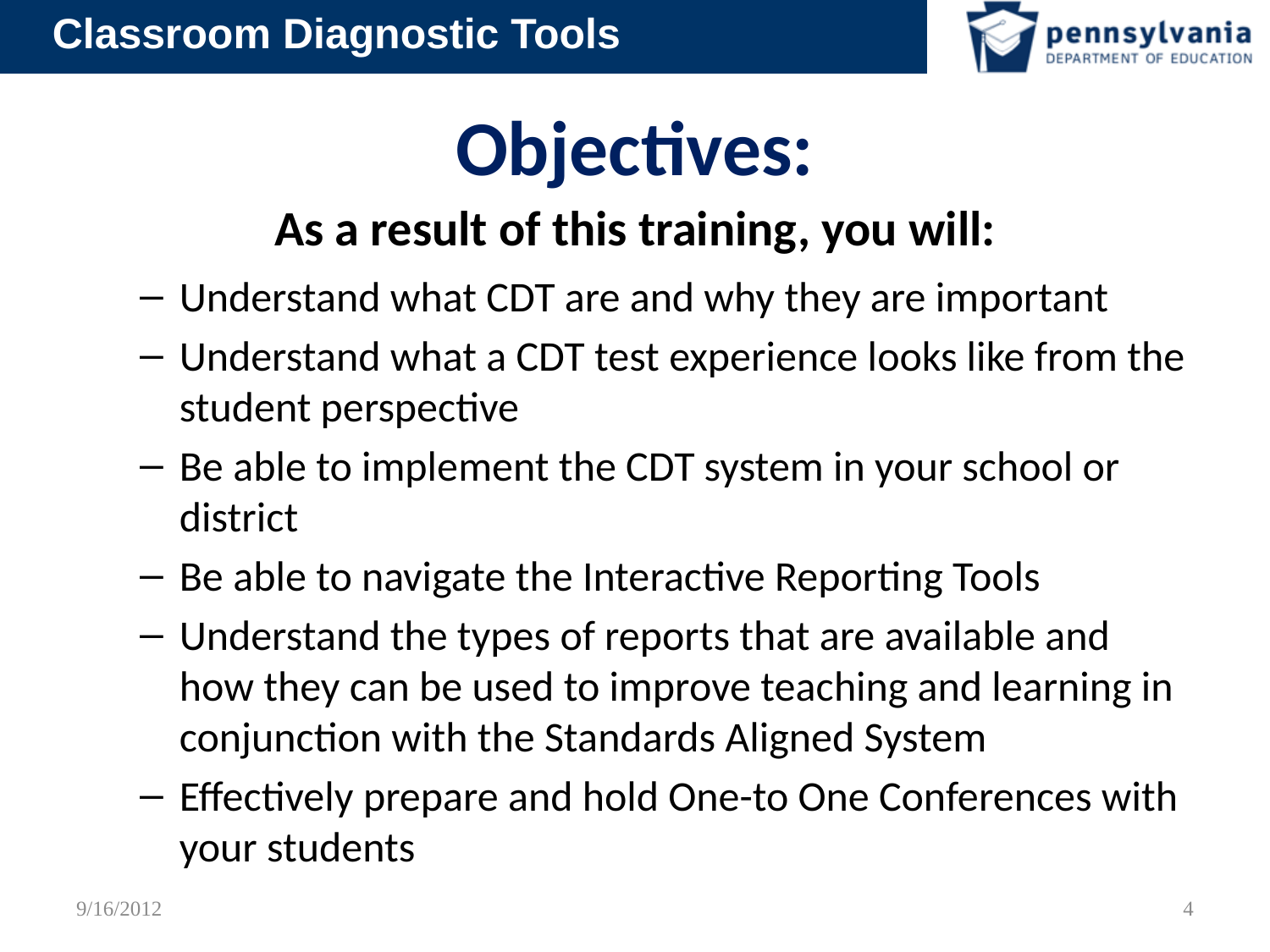

# Objectives:
As a result of this training, you will:

Understand what CDT are and why they are important
Understand what a CDT test experience looks like from the student perspective
Be able to implement the CDT system in your school or district
Be able to navigate the Interactive Reporting Tools
Understand the types of reports that are available and how they can be used to improve teaching and learning in conjunction with the Standards Aligned System
Effectively prepare and hold One-to One Conferences with your students

9/16/2012
4